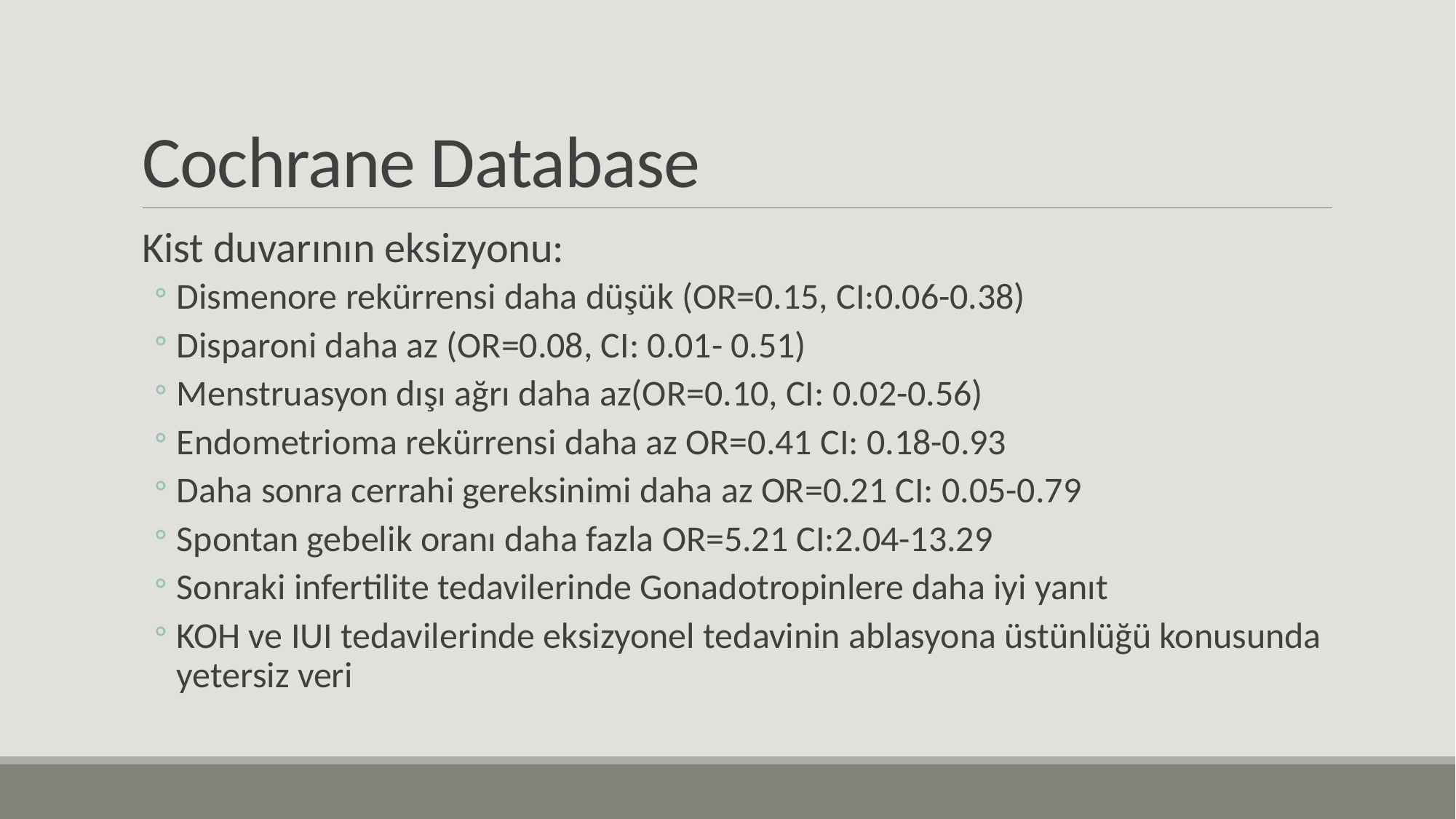

# Cochrane Database
Kist duvarının eksizyonu:
Dismenore rekürrensi daha düşük (OR=0.15, CI:0.06-0.38)
Disparoni daha az (OR=0.08, CI: 0.01- 0.51)
Menstruasyon dışı ağrı daha az(OR=0.10, CI: 0.02-0.56)
Endometrioma rekürrensi daha az OR=0.41 CI: 0.18-0.93
Daha sonra cerrahi gereksinimi daha az OR=0.21 CI: 0.05-0.79
Spontan gebelik oranı daha fazla OR=5.21 CI:2.04-13.29
Sonraki infertilite tedavilerinde Gonadotropinlere daha iyi yanıt
KOH ve IUI tedavilerinde eksizyonel tedavinin ablasyona üstünlüğü konusunda yetersiz veri